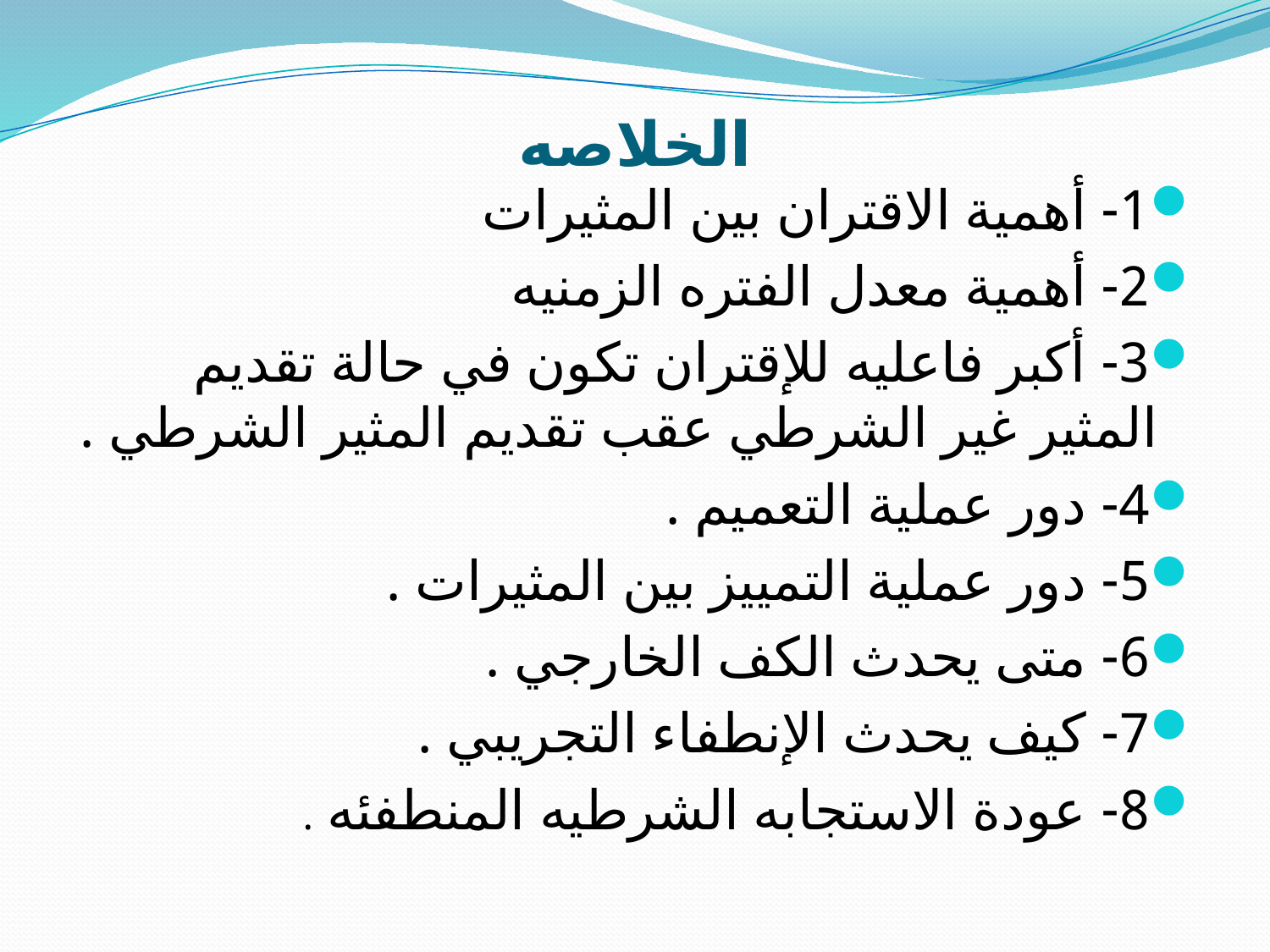

# الخلاصه
1- أهمية الاقتران بين المثيرات
2- أهمية معدل الفتره الزمنيه
3- أكبر فاعليه للإقتران تكون في حالة تقديم المثير غير الشرطي عقب تقديم المثير الشرطي .
4- دور عملية التعميم .
5- دور عملية التمييز بين المثيرات .
6- متى يحدث الكف الخارجي .
7- كيف يحدث الإنطفاء التجريبي .
8- عودة الاستجابه الشرطيه المنطفئه .